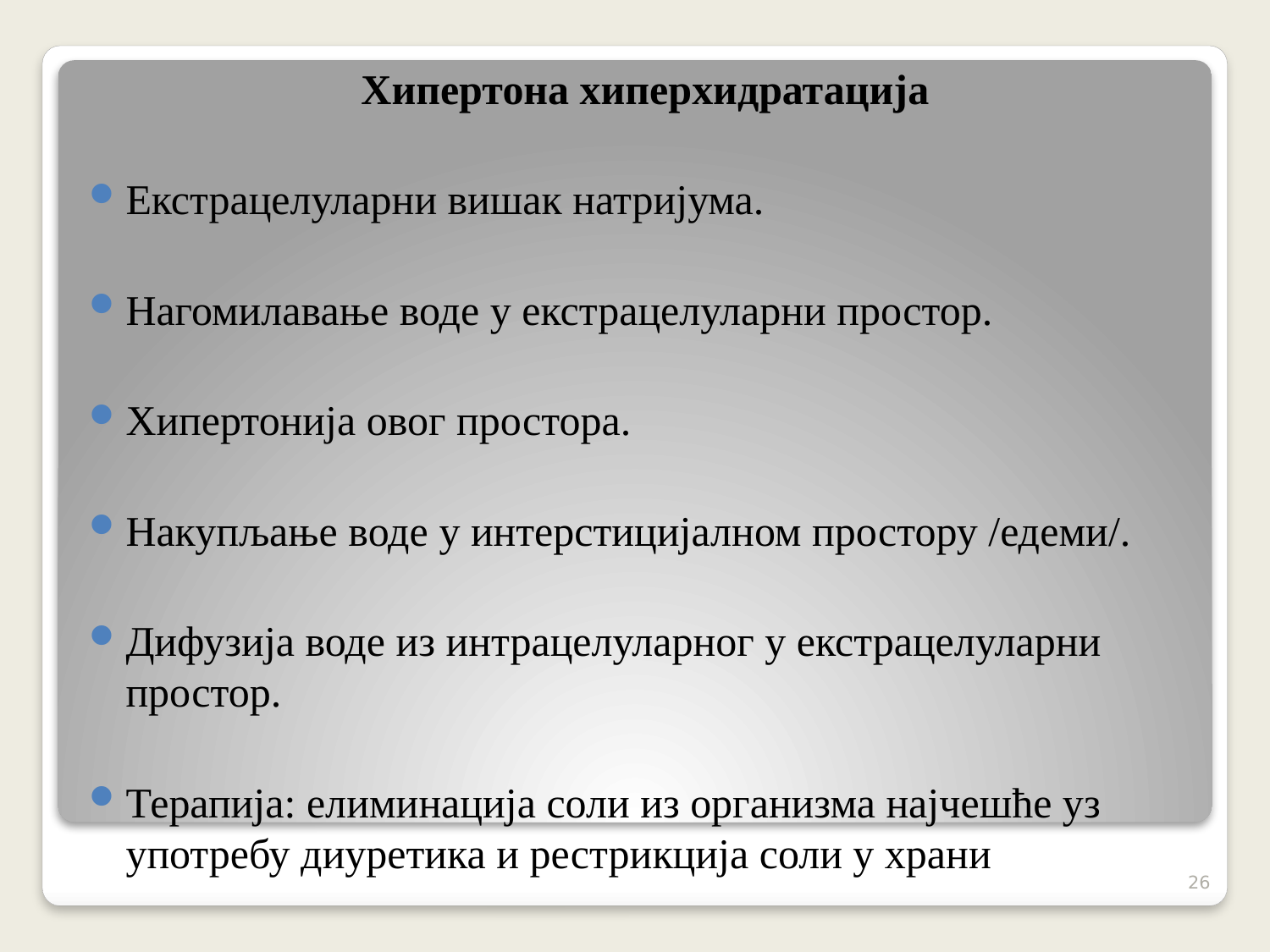

Хипертона хиперхидратација

Екстрацелуларни вишак натријума.

Нагомилавање воде у екстрацелуларни простор.

Хипертонија овог простора.

Накупљање воде у интерстицијалном простору /едеми/.

Дифузија воде из интрацелуларног у екстрацелуларни простор.

Терапија: елиминација соли из организма најчешће уз употребу диуретика и рестрикција соли у храни
26